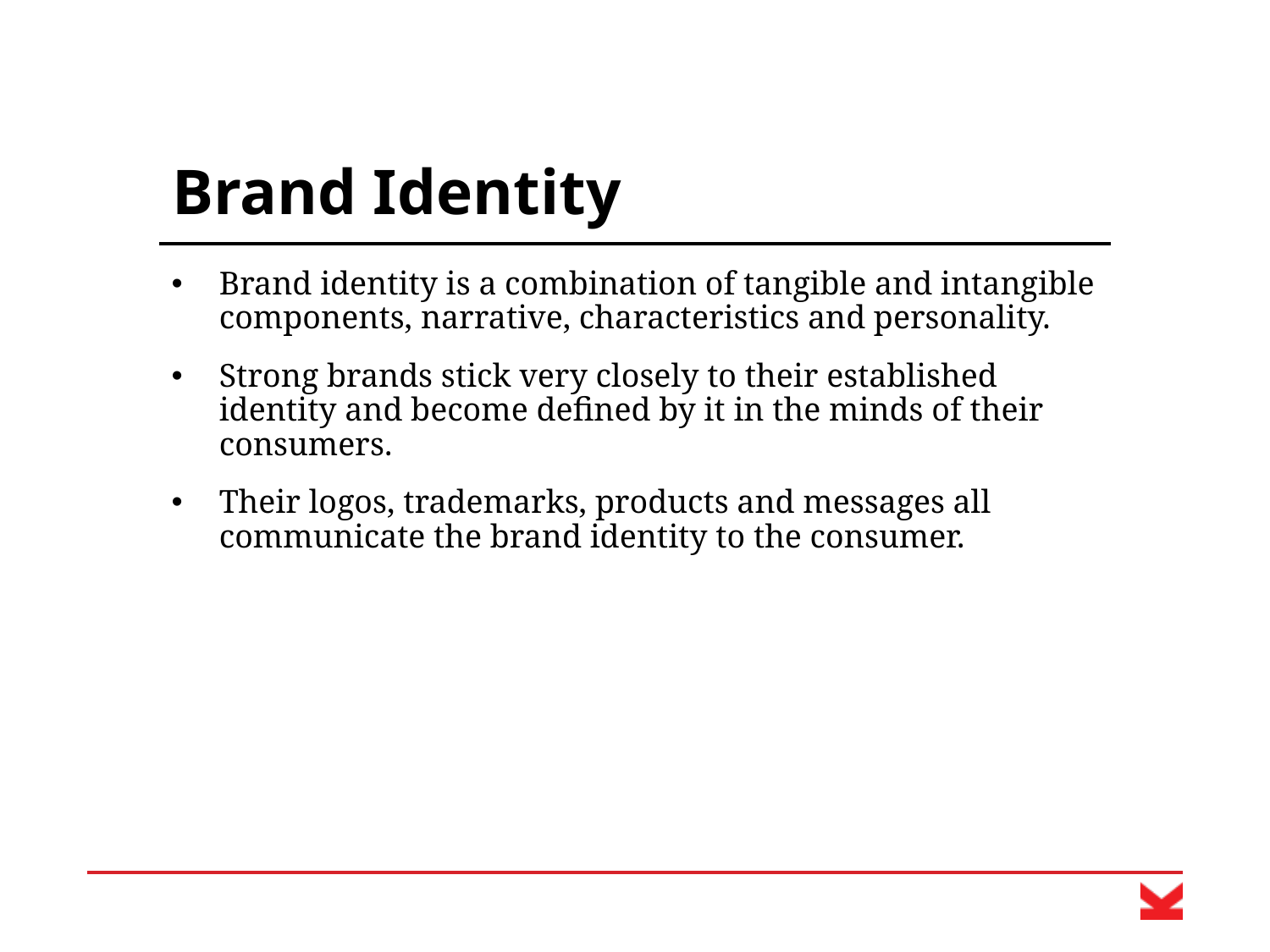

# Brand Identity
Brand identity is a combination of tangible and intangible components, narrative, characteristics and personality.
Strong brands stick very closely to their established identity and become defined by it in the minds of their consumers.
Their logos, trademarks, products and messages all communicate the brand identity to the consumer.